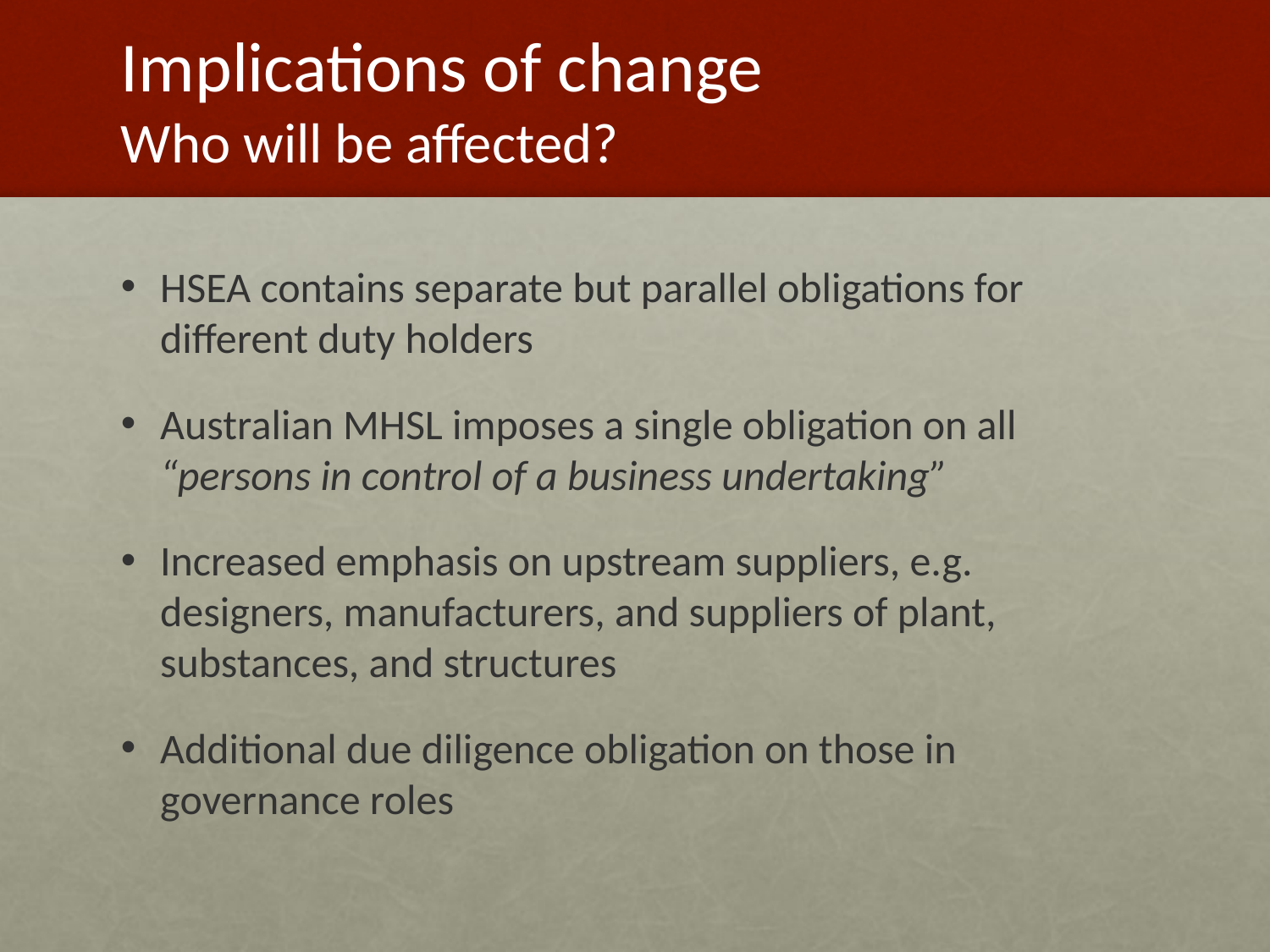

# Implications of change Who will be affected?
HSEA contains separate but parallel obligations for different duty holders
Australian MHSL imposes a single obligation on all “persons in control of a business undertaking”
Increased emphasis on upstream suppliers, e.g. designers, manufacturers, and suppliers of plant, substances, and structures
Additional due diligence obligation on those in governance roles